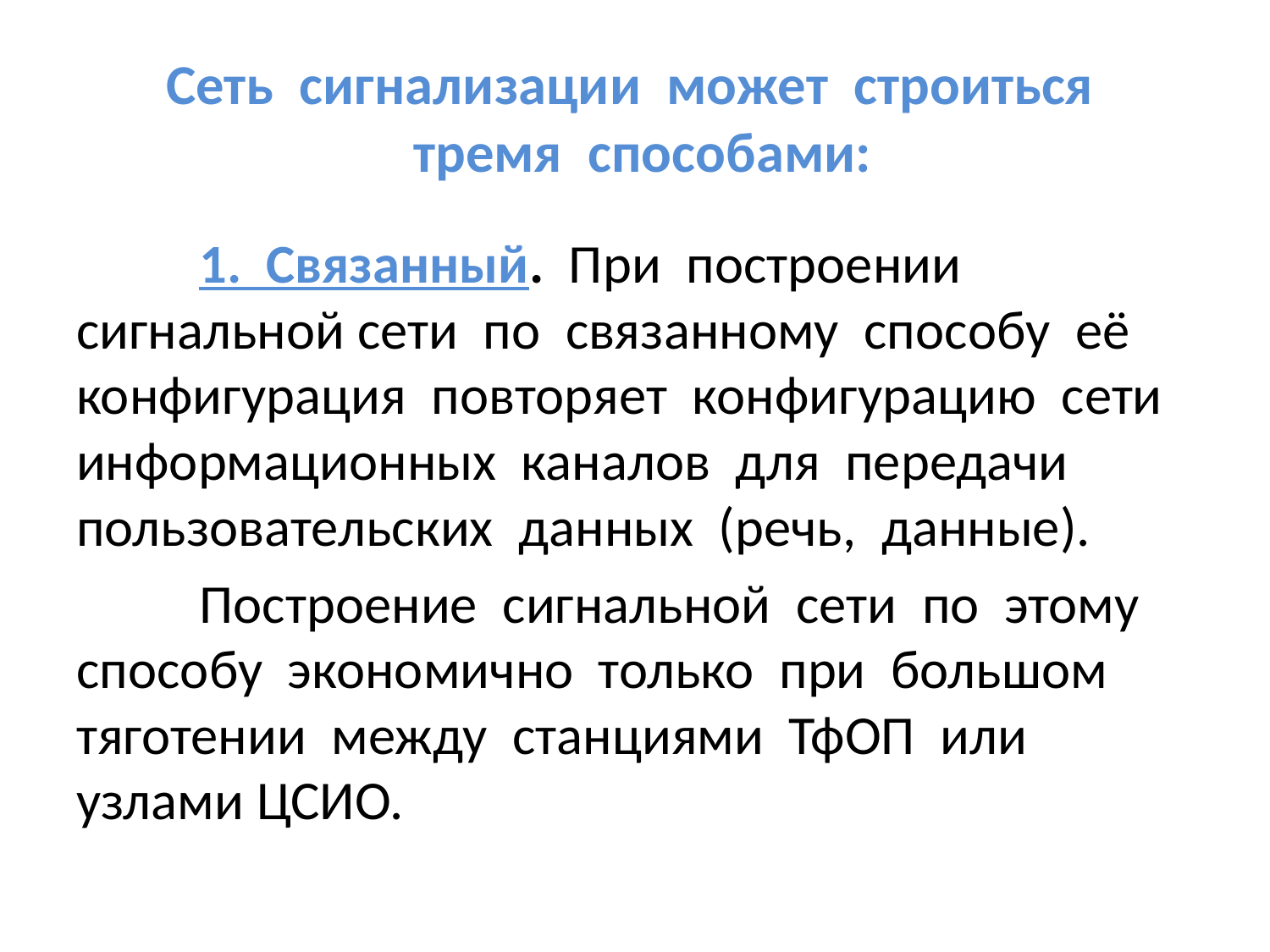

# Сеть  сигнализации  может  строиться тремя  способами:
	1.  Связанный.  При  построении  сигнальной сети  по  связанному  способу  её  конфигурация  повторяет  конфигурацию  сети информационных  каналов  для  передачи  пользовательских  данных  (речь,  данные).
	Построение  сигнальной  сети  по  этому способу  экономично  только  при  большом тяготении  между  станциями  ТфОП  или  узлами ЦСИО.